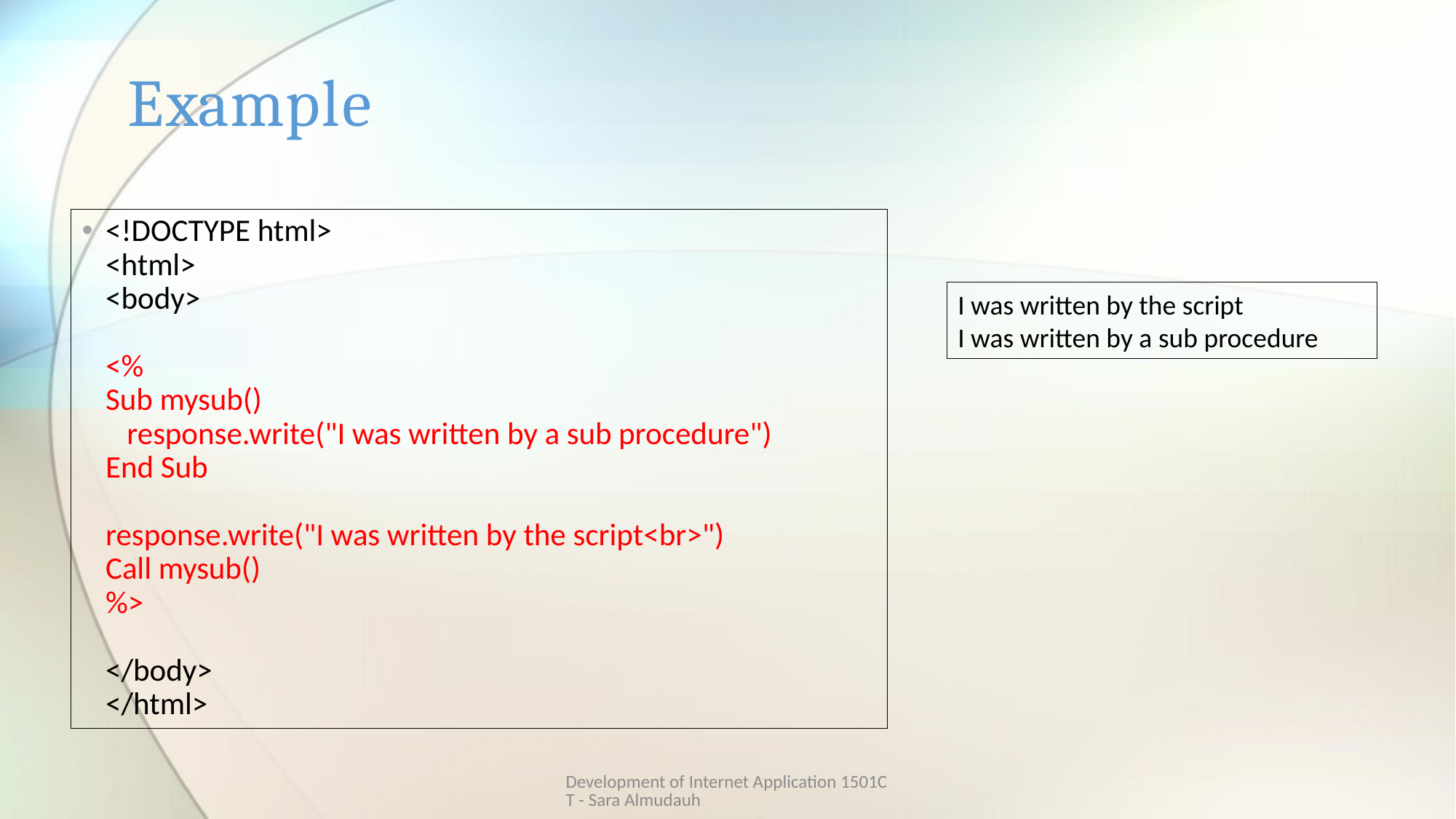

# Example
<!DOCTYPE html>
<html>
<body>
<%
Sub mysub()
   response.write("I was written by a sub procedure")
End Sub
response.write("I was written by the script<br>")
Call mysub()
%>
</body>
</html>
I was written by the script
I was written by a sub procedure
Development of Internet Application 1501CT - Sara Almudauh